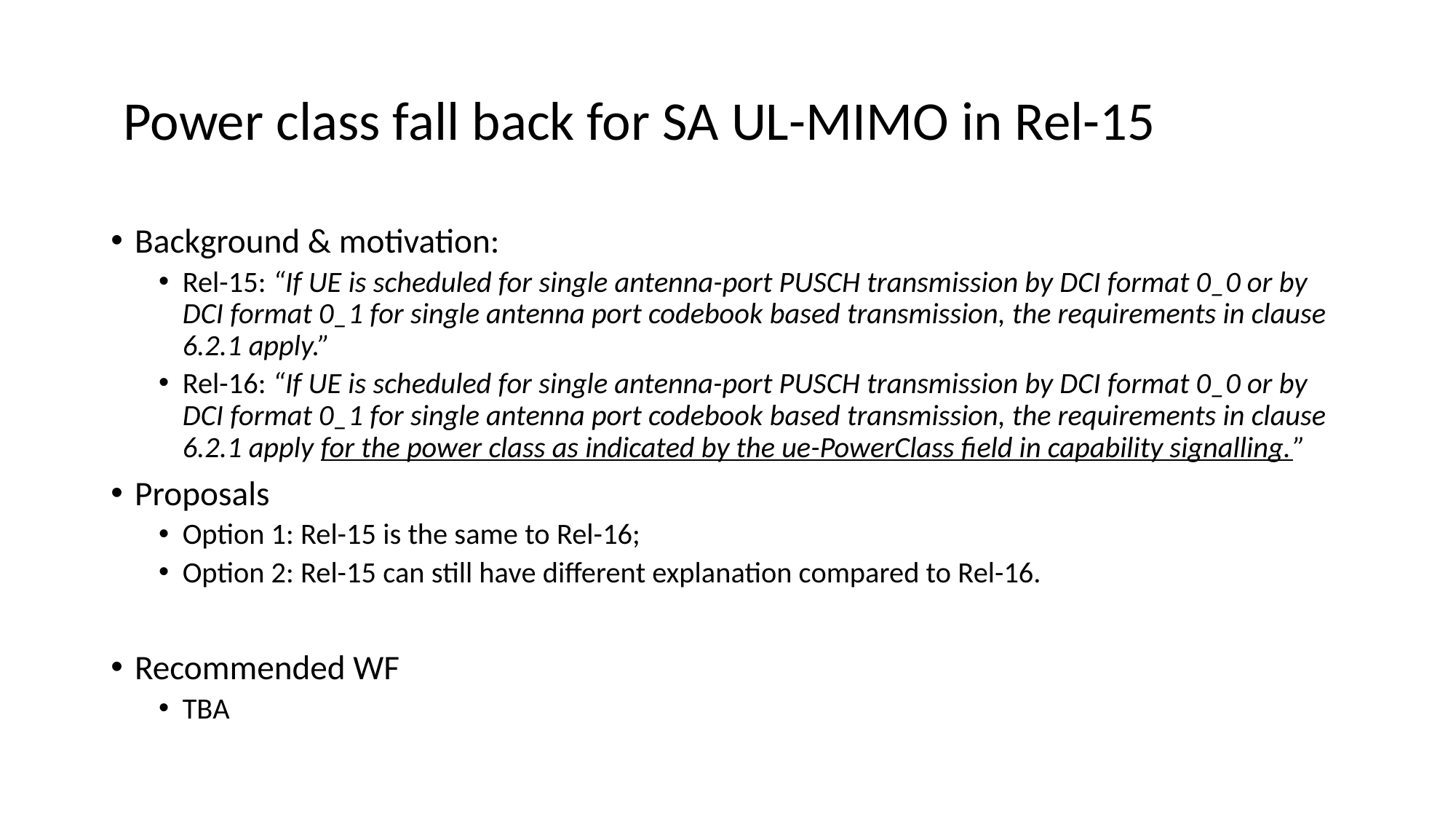

# Power class fall back for SA UL-MIMO in Rel-15
Background & motivation:
Rel-15: “If UE is scheduled for single antenna-port PUSCH transmission by DCI format 0_0 or by DCI format 0_1 for single antenna port codebook based transmission, the requirements in clause 6.2.1 apply.”
Rel-16: “If UE is scheduled for single antenna-port PUSCH transmission by DCI format 0_0 or by DCI format 0_1 for single antenna port codebook based transmission, the requirements in clause 6.2.1 apply for the power class as indicated by the ue-PowerClass field in capability signalling.”
Proposals
Option 1: Rel-15 is the same to Rel-16;
Option 2: Rel-15 can still have different explanation compared to Rel-16.

Recommended WF
TBA